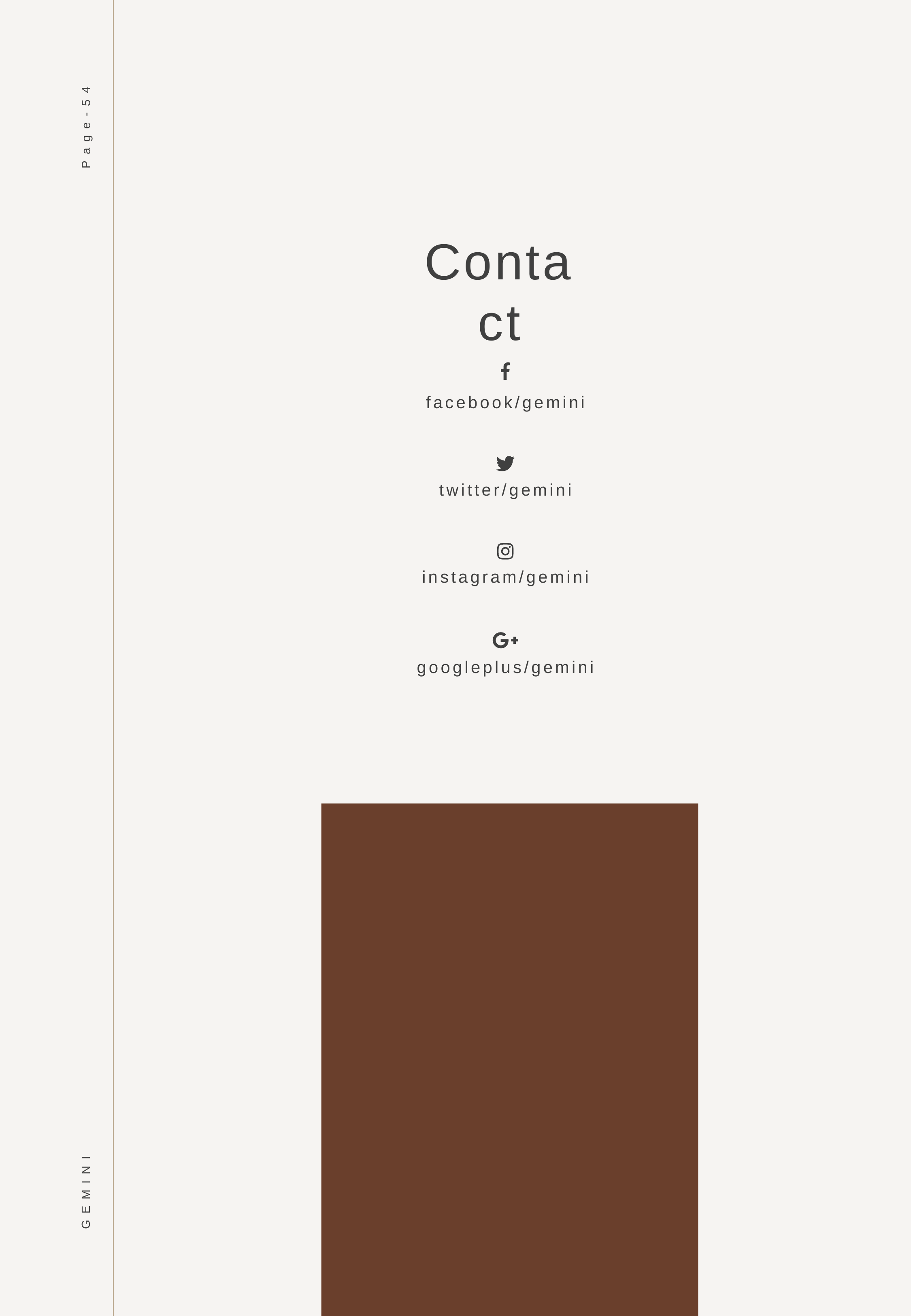

Page-54
Contact

facebook/gemini

twitter/gemini

instagram/gemini

googleplus/gemini

GEMINI